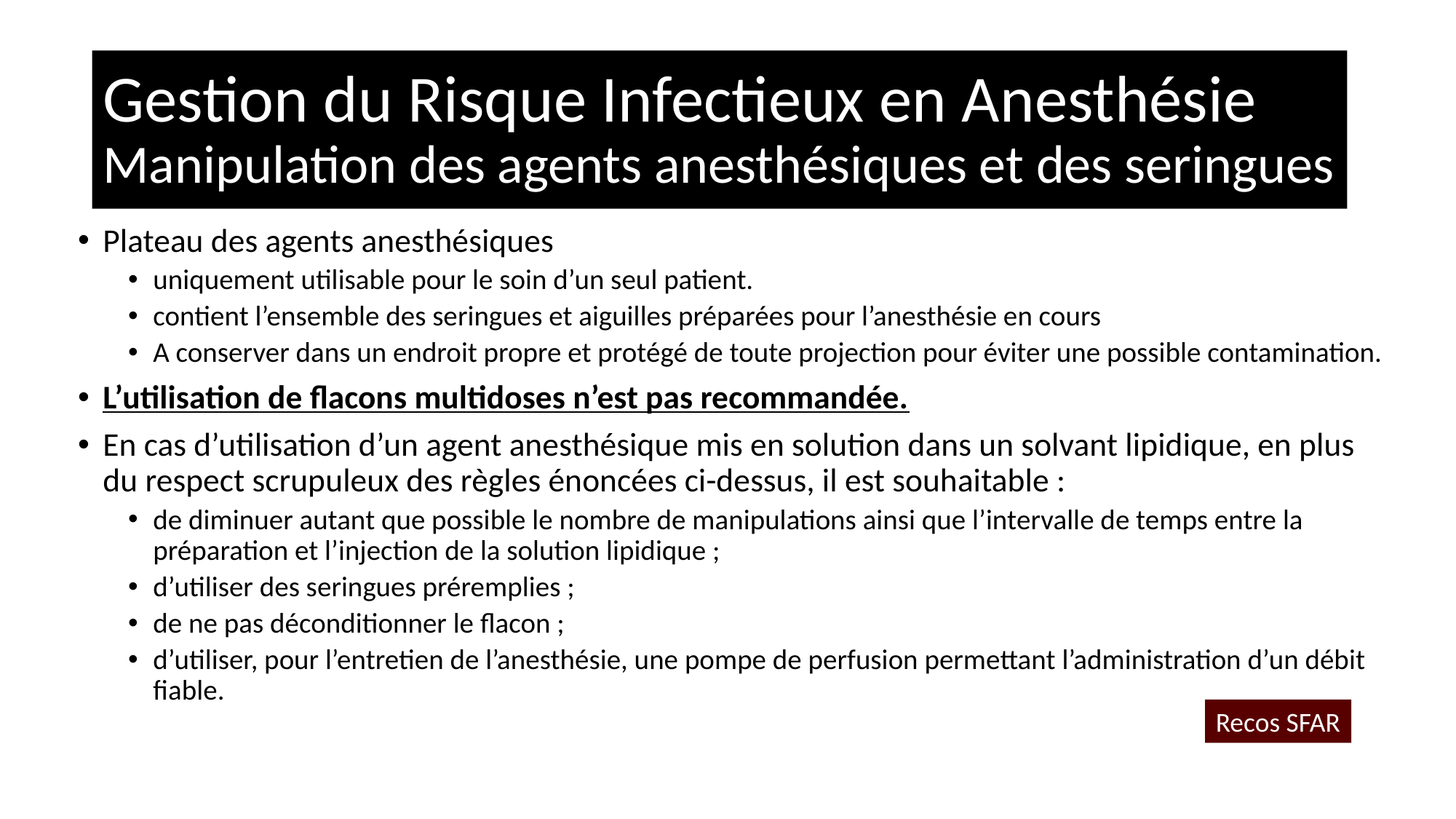

# Gestion du Risque Infectieux en Anesthésie Manipulation des agents anesthésiques et des seringues
Plateau des agents anesthésiques
uniquement utilisable pour le soin d’un seul patient.
contient l’ensemble des seringues et aiguilles préparées pour l’anesthésie en cours
A conserver dans un endroit propre et protégé de toute projection pour éviter une possible contamination.
L’utilisation de flacons multidoses n’est pas recommandée.
En cas d’utilisation d’un agent anesthésique mis en solution dans un solvant lipidique, en plus du respect scrupuleux des règles énoncées ci-dessus, il est souhaitable :
de diminuer autant que possible le nombre de manipulations ainsi que l’intervalle de temps entre la préparation et l’injection de la solution lipidique ;
d’utiliser des seringues préremplies ;
de ne pas déconditionner le flacon ;
d’utiliser, pour l’entretien de l’anesthésie, une pompe de perfusion permettant l’administration d’un débit fiable.
Recos SFAR